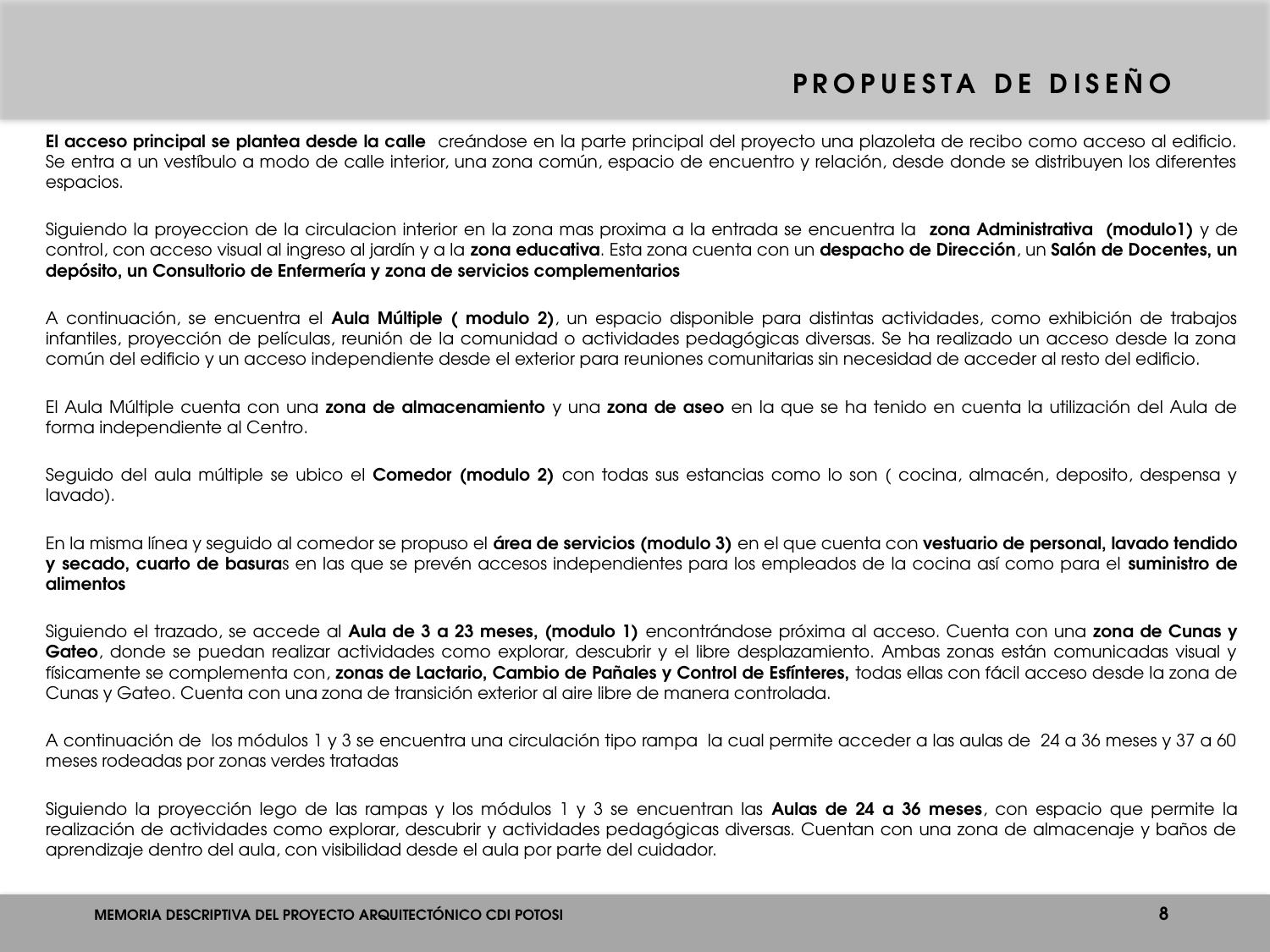

# PROPUESTA DE DISEÑO
El acceso principal se plantea desde la calle  creándose en la parte principal del proyecto una plazoleta de recibo como acceso al edificio. Se entra a un vestíbulo a modo de calle interior, una zona común, espacio de encuentro y relación, desde donde se distribuyen los diferentes espacios.

Siguiendo la proyeccion de la circulacion interior en la zona mas proxima a la entrada se encuentra la  zona Administrativa  (modulo1) y de control, con acceso visual al ingreso al jardín y a la zona educativa. Esta zona cuenta con un despacho de Dirección, un Salón de Docentes, un depósito, un Consultorio de Enfermería y zona de servicios complementarios

A continuación, se encuentra el Aula Múltiple ( modulo 2), un espacio disponible para distintas actividades, como exhibición de trabajos infantiles, proyección de películas, reunión de la comunidad o actividades pedagógicas diversas. Se ha realizado un acceso desde la zona común del edificio y un acceso independiente desde el exterior para reuniones comunitarias sin necesidad de acceder al resto del edificio.

El Aula Múltiple cuenta con una zona de almacenamiento y una zona de aseo en la que se ha tenido en cuenta la utilización del Aula de forma independiente al Centro.

Seguido del aula múltiple se ubico el Comedor (modulo 2) con todas sus estancias como lo son ( cocina, almacén, deposito, despensa y lavado).

En la misma línea y seguido al comedor se propuso el área de servicios (modulo 3) en el que cuenta con vestuario de personal, lavado tendido y secado, cuarto de basuras en las que se prevén accesos independientes para los empleados de la cocina así como para el suministro de alimentos

Siguiendo el trazado, se accede al Aula de 3 a 23 meses, (modulo 1) encontrándose próxima al acceso. Cuenta con una zona de Cunas y Gateo, donde se puedan realizar actividades como explorar, descubrir y el libre desplazamiento. Ambas zonas están comunicadas visual y físicamente se complementa con, zonas de Lactario, Cambio de Pañales y Control de Esfínteres, todas ellas con fácil acceso desde la zona de Cunas y Gateo. Cuenta con una zona de transición exterior al aire libre de manera controlada.

A continuación de  los módulos 1 y 3 se encuentra una circulación tipo rampa  la cual permite acceder a las aulas de  24 a 36 meses y 37 a 60 meses rodeadas por zonas verdes tratadas

Siguiendo la proyección lego de las rampas y los módulos 1 y 3 se encuentran las Aulas de 24 a 36 meses, con espacio que permite la realización de actividades como explorar, descubrir y actividades pedagógicas diversas. Cuentan con una zona de almacenaje y baños de aprendizaje dentro del aula, con visibilidad desde el aula por parte del cuidador.

8

MEMORIA DESCRIPTIVA DEL PROYECTO ARQUITECTÓNICO CDI POTOSI